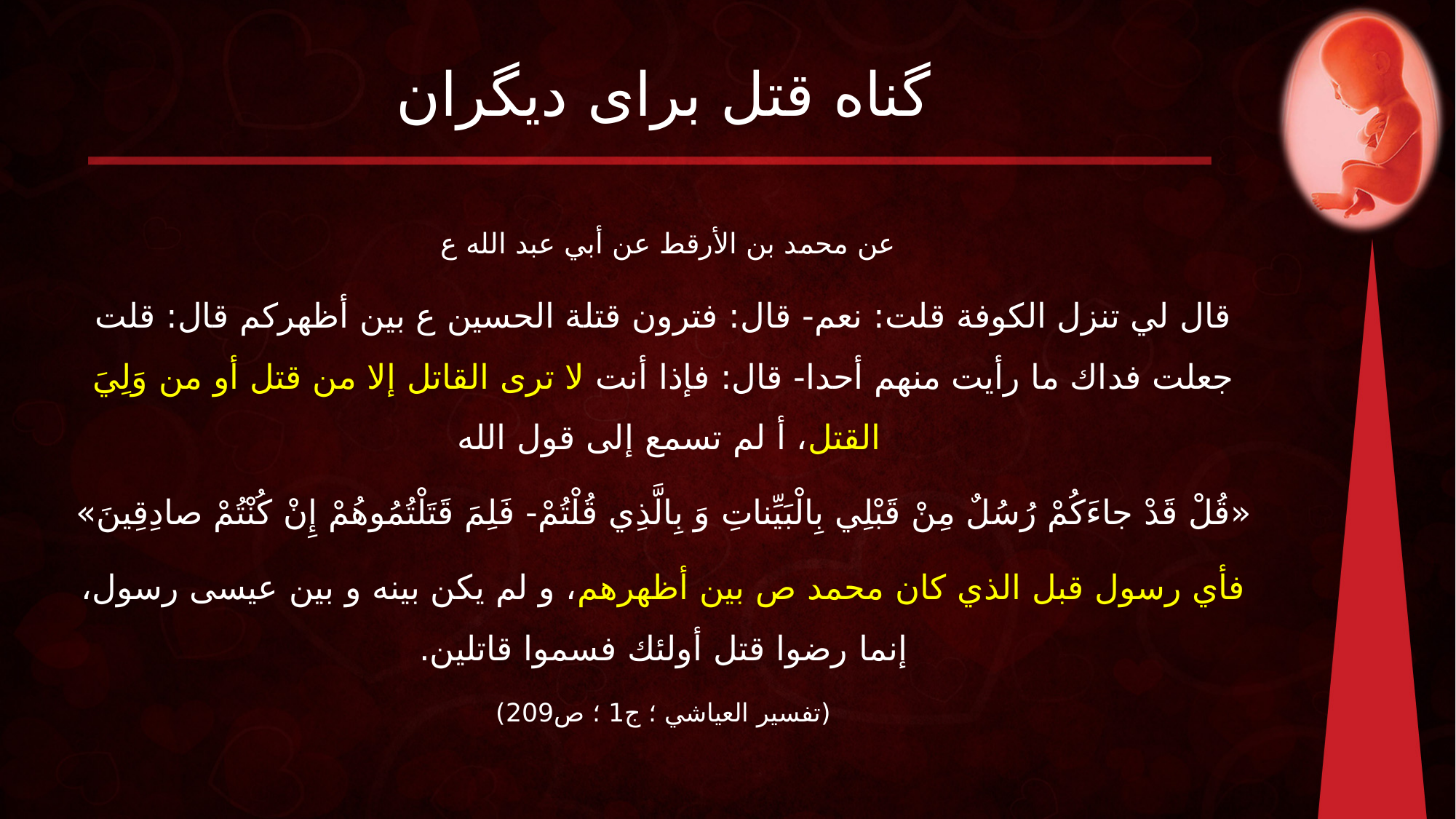

# گناه قتل برای دیگران
عن محمد بن الأرقط عن أبي عبد الله ع‏
قال لي تنزل الكوفة قلت: نعم- قال: فترون قتلة الحسين ع بين أظهركم قال: قلت جعلت فداك ما رأيت منهم أحدا- قال: فإذا أنت لا ترى القاتل إلا من قتل أو من وَلِيَ القتل، أ لم تسمع إلى قول الله
«قُلْ قَدْ جاءَكُمْ رُسُلٌ مِنْ قَبْلِي بِالْبَيِّناتِ وَ بِالَّذِي قُلْتُمْ- فَلِمَ قَتَلْتُمُوهُمْ إِنْ كُنْتُمْ صادِقِينَ‏»
فأي‏ رسول‏ قبل‏ الذي كان محمد ص بين أظهرهم، و لم يكن بينه و بين عيسى رسول، إنما رضوا قتل أولئك فسموا قاتلين‏.
(تفسير العياشي ؛ ج‏1 ؛ ص209)